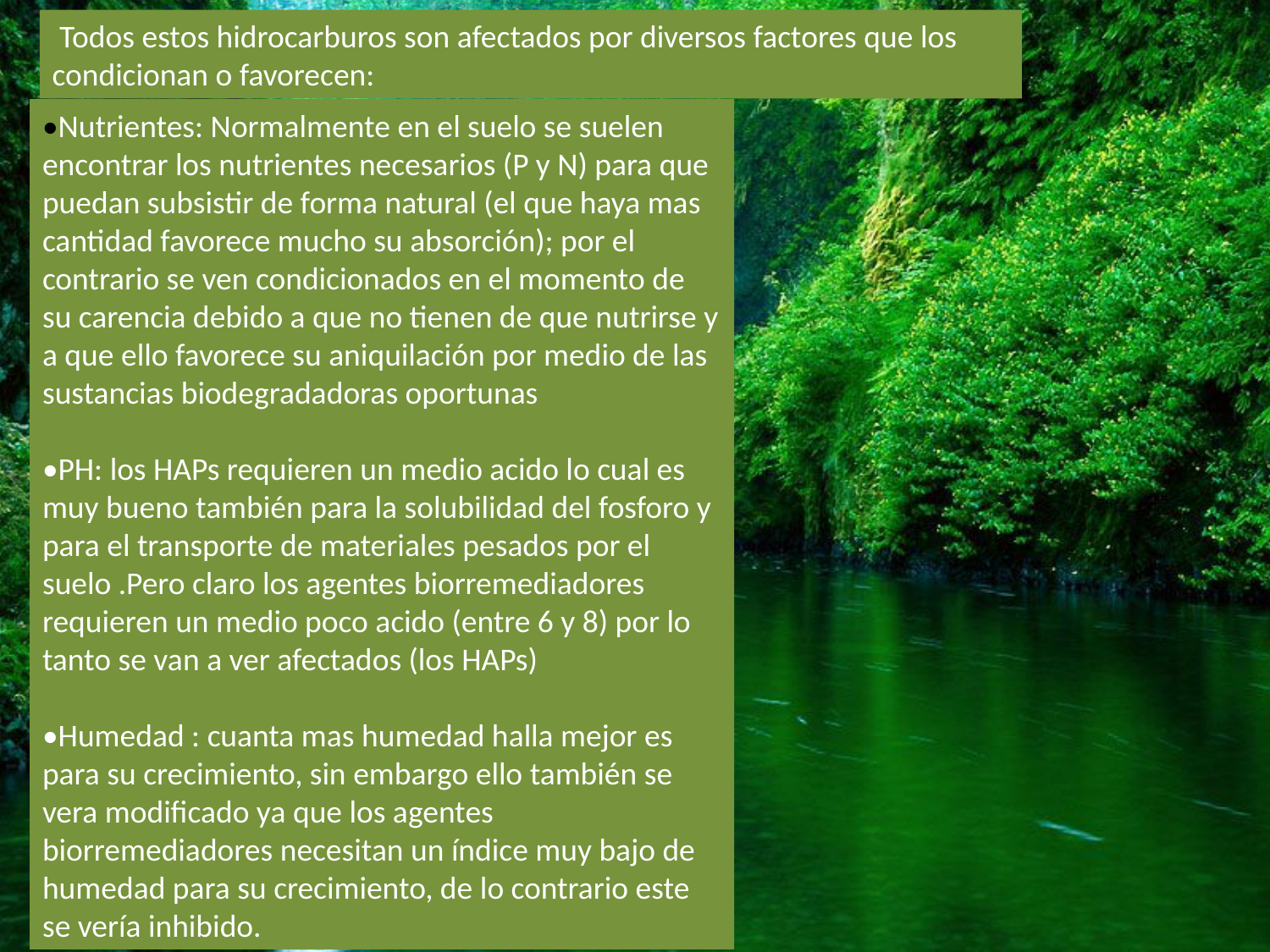

Todos estos hidrocarburos son afectados por diversos factores que los condicionan o favorecen:
•Nutrientes: Normalmente en el suelo se suelen encontrar los nutrientes necesarios (P y N) para que puedan subsistir de forma natural (el que haya mas cantidad favorece mucho su absorción); por el contrario se ven condicionados en el momento de su carencia debido a que no tienen de que nutrirse y a que ello favorece su aniquilación por medio de las sustancias biodegradadoras oportunas

•PH: los HAPs requieren un medio acido lo cual es muy bueno también para la solubilidad del fosforo y para el transporte de materiales pesados por el suelo .Pero claro los agentes biorremediadores requieren un medio poco acido (entre 6 y 8) por lo tanto se van a ver afectados (los HAPs)

•Humedad : cuanta mas humedad halla mejor es para su crecimiento, sin embargo ello también se vera modificado ya que los agentes biorremediadores necesitan un índice muy bajo de humedad para su crecimiento, de lo contrario este se vería inhibido.